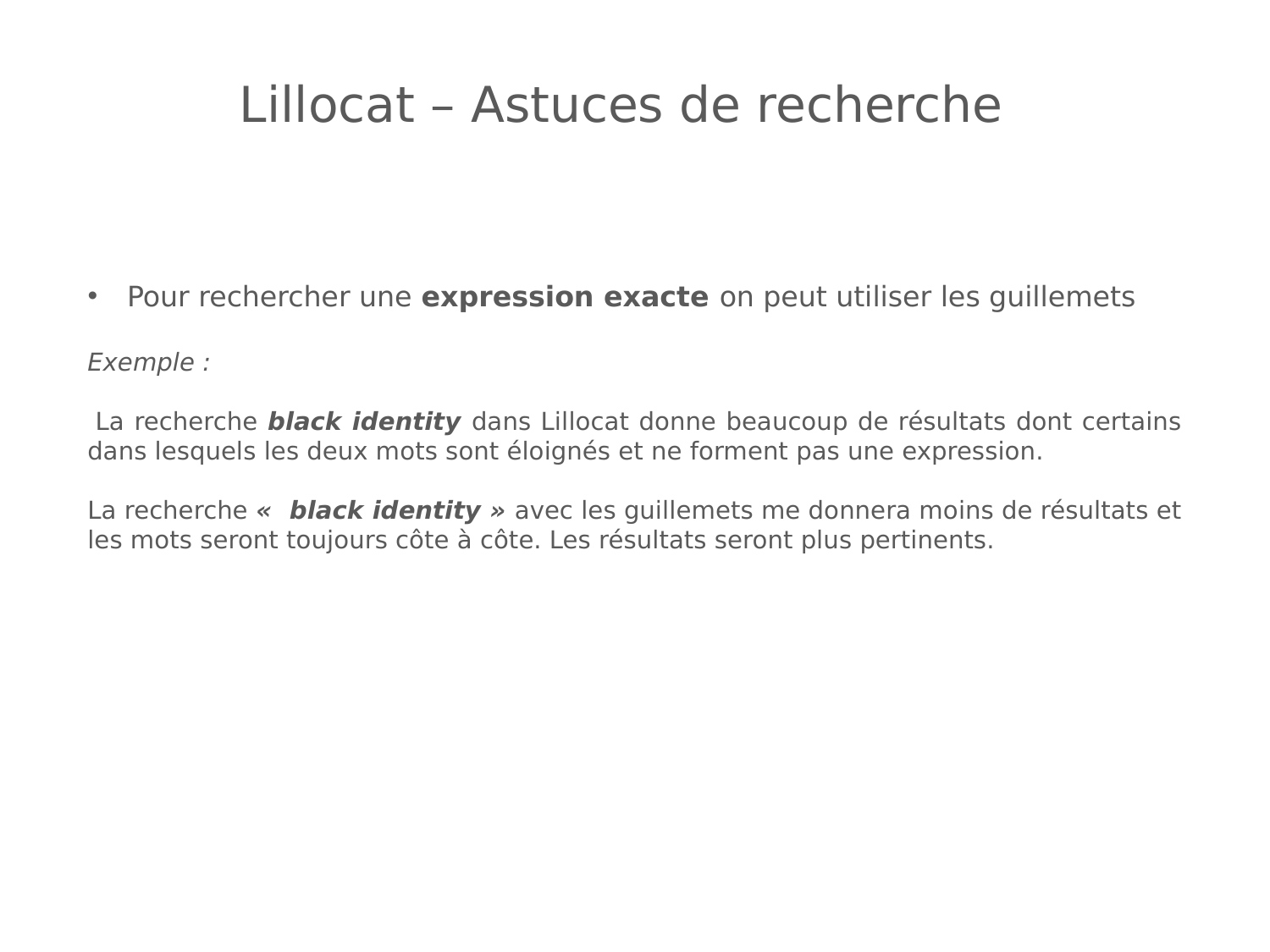

Lillocat – Astuces de recherche

Pour rechercher une expression exacte on peut utiliser les guillemets

Exemple :

 La recherche black identity dans Lillocat donne beaucoup de résultats dont certains dans lesquels les deux mots sont éloignés et ne forment pas une expression.

La recherche «  black identity » avec les guillemets me donnera moins de résultats et les mots seront toujours côte à côte. Les résultats seront plus pertinents.